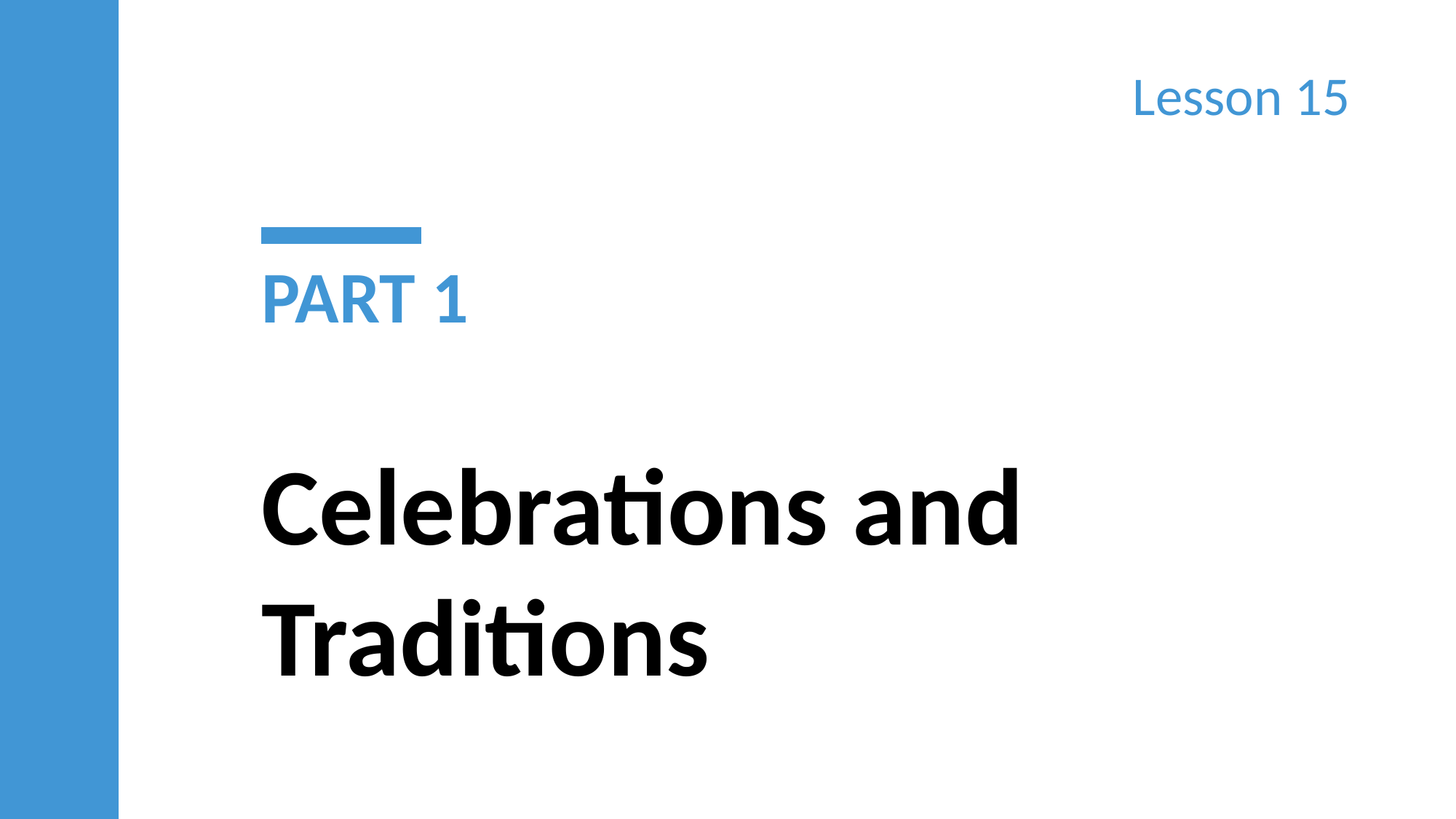

Lesson 15
PART 1
Celebrations and Traditions